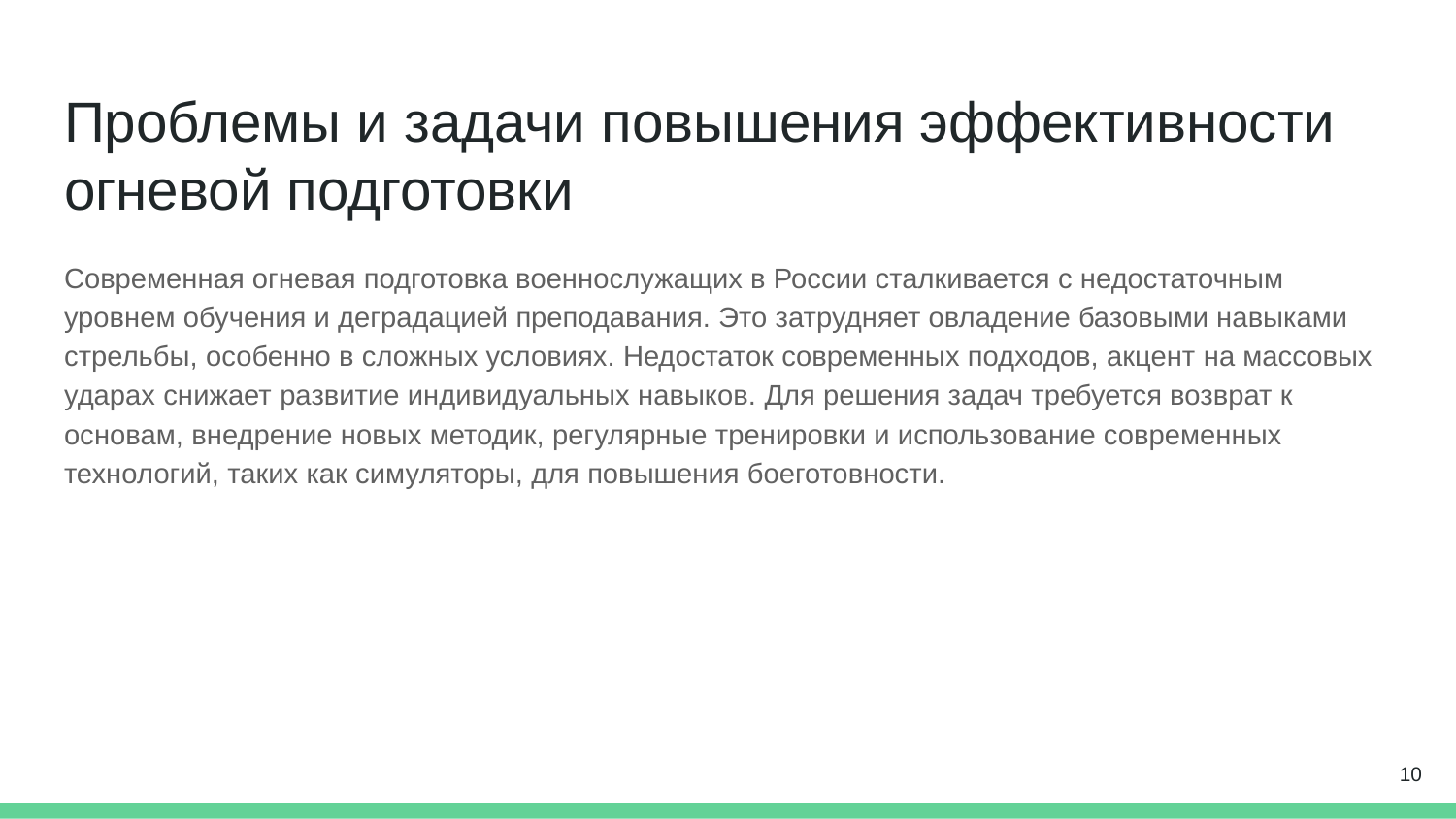

# Проблемы и задачи повышения эффективности огневой подготовки
Современная огневая подготовка военнослужащих в России сталкивается с недостаточным уровнем обучения и деградацией преподавания. Это затрудняет овладение базовыми навыками стрельбы, особенно в сложных условиях. Недостаток современных подходов, акцент на массовых ударах снижает развитие индивидуальных навыков. Для решения задач требуется возврат к основам, внедрение новых методик, регулярные тренировки и использование современных технологий, таких как симуляторы, для повышения боеготовности.
10